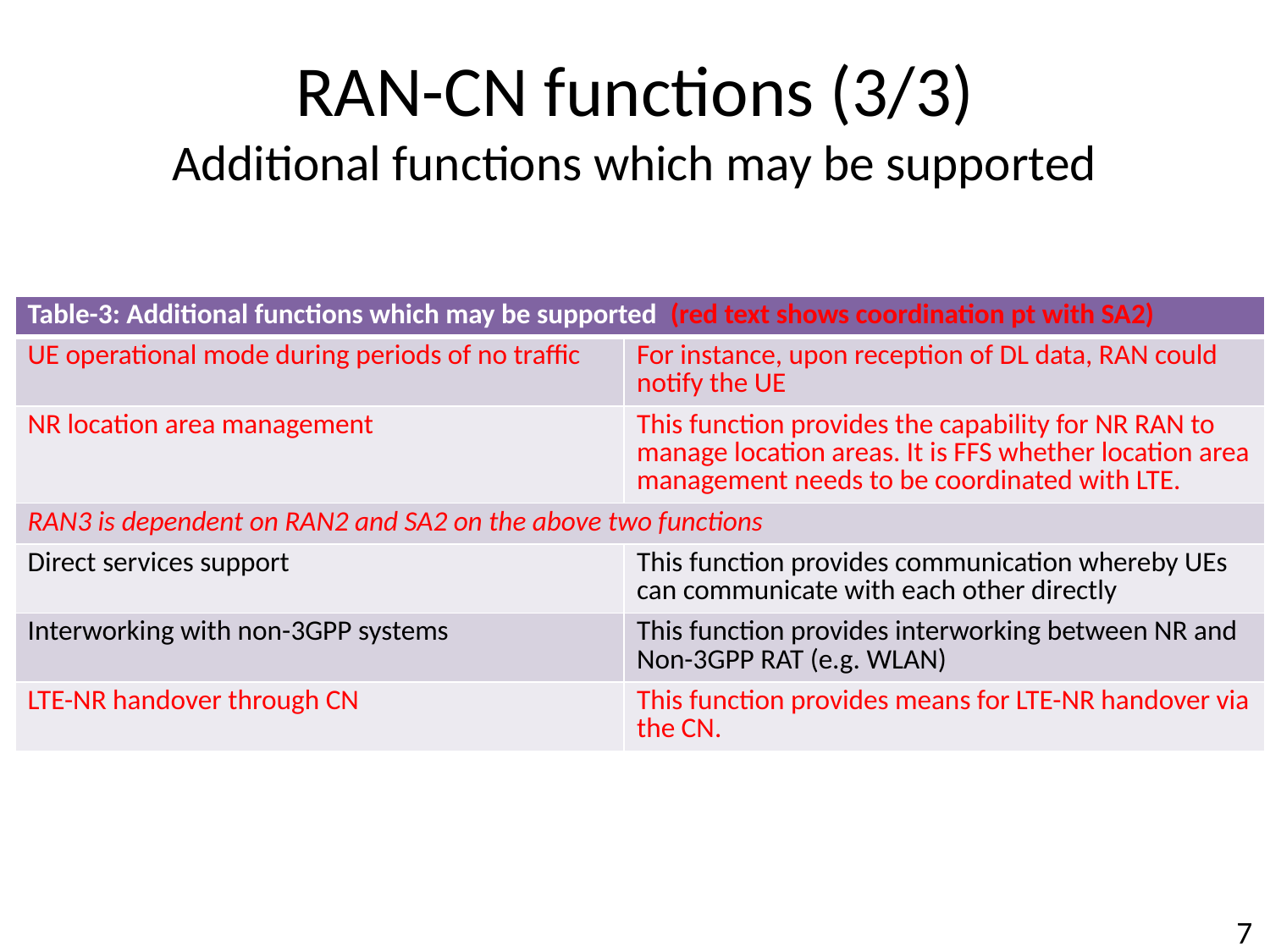

# RAN-CN functions (3/3) Additional functions which may be supported
| Table-3: Additional functions which may be supported (red text shows coordination pt with SA2) |  |
| --- | --- |
| UE operational mode during periods of no traffic | For instance, upon reception of DL data, RAN could notify the UE |
| NR location area management | This function provides the capability for NR RAN to manage location areas. It is FFS whether location area management needs to be coordinated with LTE. |
| RAN3 is dependent on RAN2 and SA2 on the above two functions |  |
| Direct services support | This function provides communication whereby UEs can communicate with each other directly |
| Interworking with non-3GPP systems | This function provides interworking between NR and Non-3GPP RAT (e.g. WLAN) |
| LTE-NR handover through CN | This function provides means for LTE-NR handover via the CN. |
7